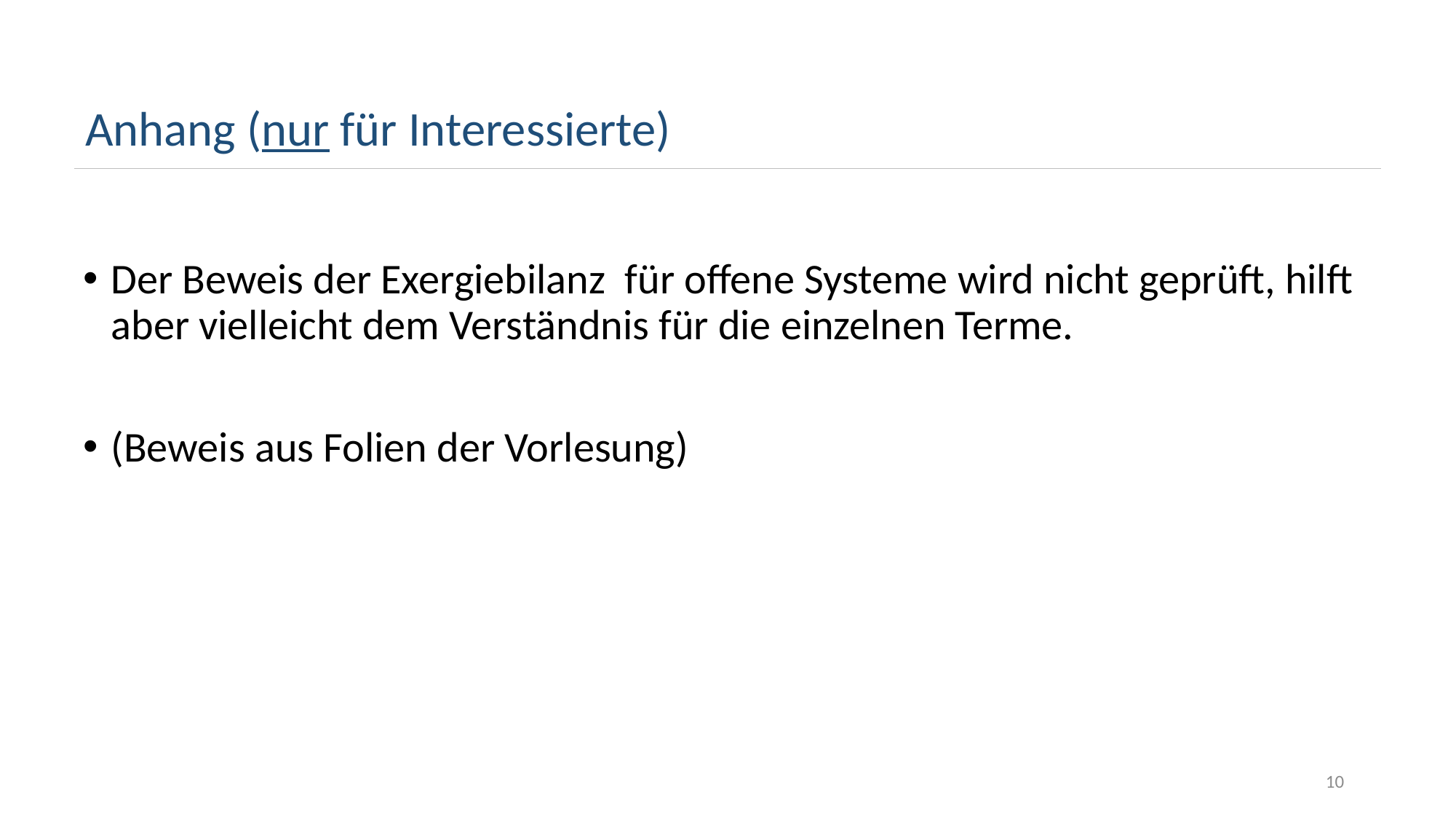

# Anhang (nur für Interessierte)

Der Beweis der Exergiebilanz  für offene Systeme wird nicht geprüft, hilft aber vielleicht dem Verständnis für die einzelnen Terme.

(Beweis aus Folien der Vorlesung)

10